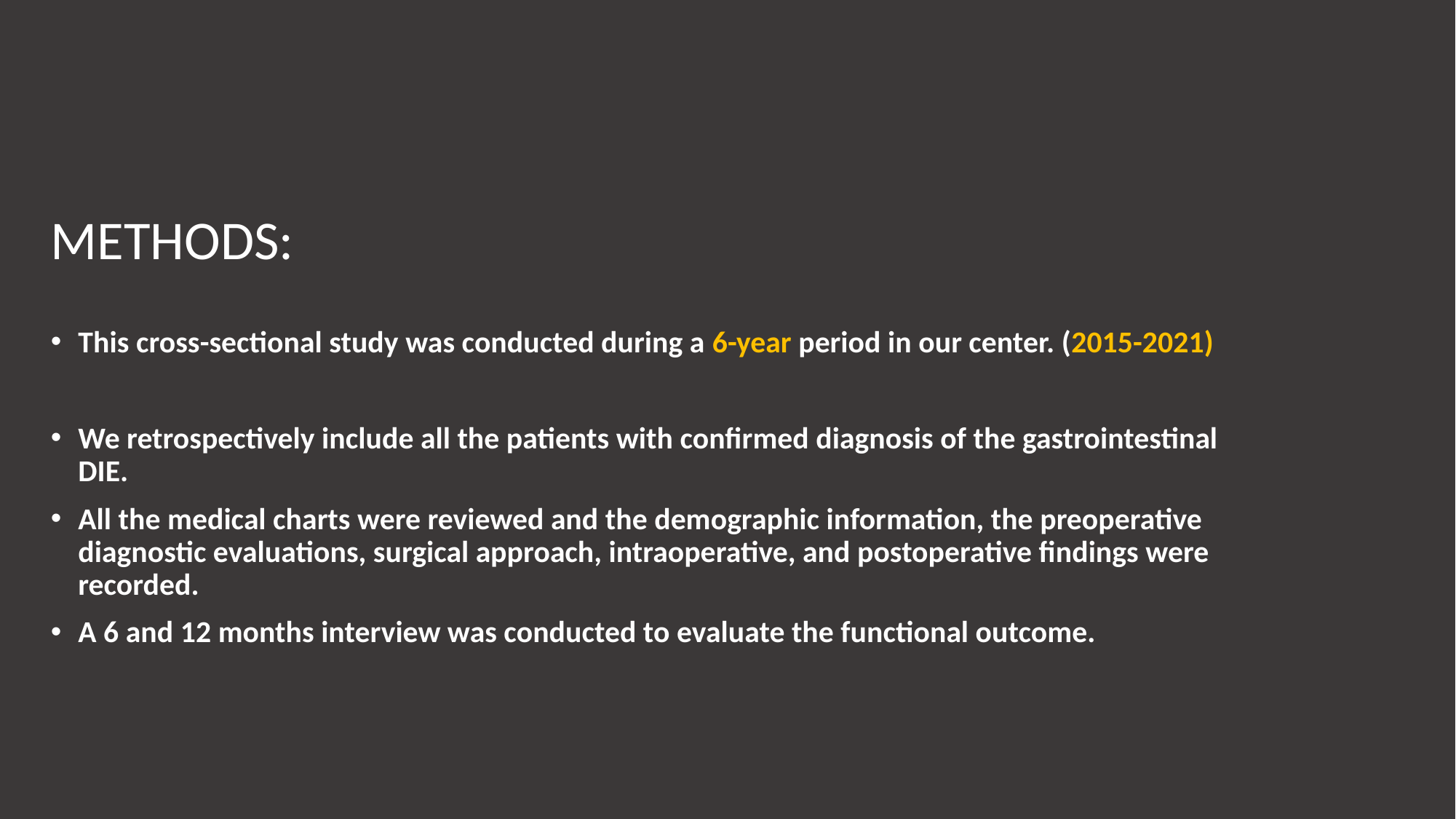

# METHODS:
This cross-sectional study was conducted during a 6-year period in our center. (2015-2021)

We retrospectively include all the patients with confirmed diagnosis of the gastrointestinal DIE.
All the medical charts were reviewed and the demographic information, the preoperative diagnostic evaluations, surgical approach, intraoperative, and postoperative findings were recorded.
A 6 and 12 months interview was conducted to evaluate the functional outcome.